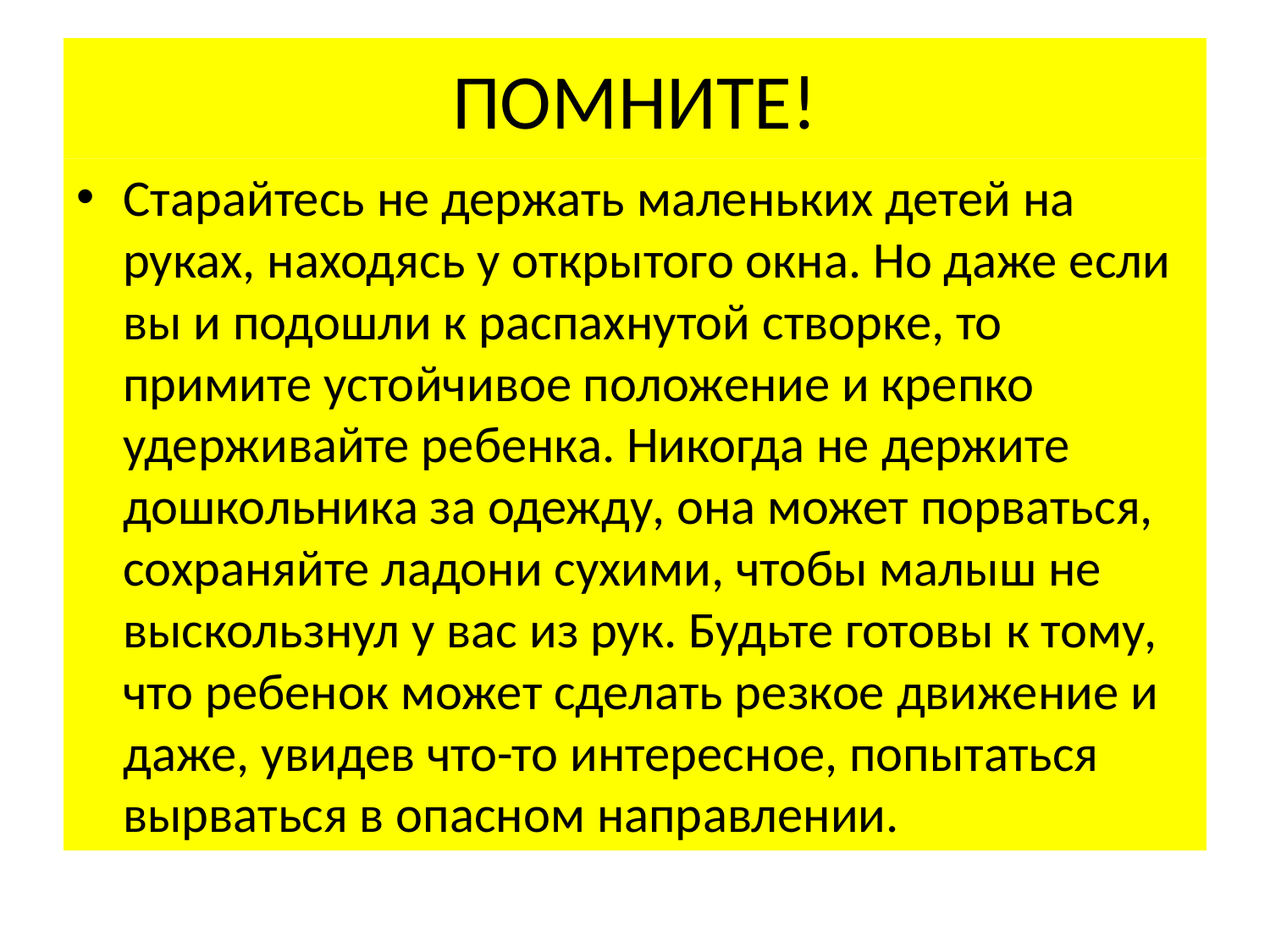

# ПОМНИТЕ!
Старайтесь не держать маленьких детей на руках, находясь у открытого окна. Но даже если вы и подошли к распахнутой створке, то примите устойчивое положение и крепко удерживайте ребенка. Никогда не держите дошкольника за одежду, она может порваться, сохраняйте ладони сухими, чтобы малыш не выскользнул у вас из рук. Будьте готовы к тому, что ребенок может сделать резкое движение и даже, увидев что-то интересное, попытаться вырваться в опасном направлении.